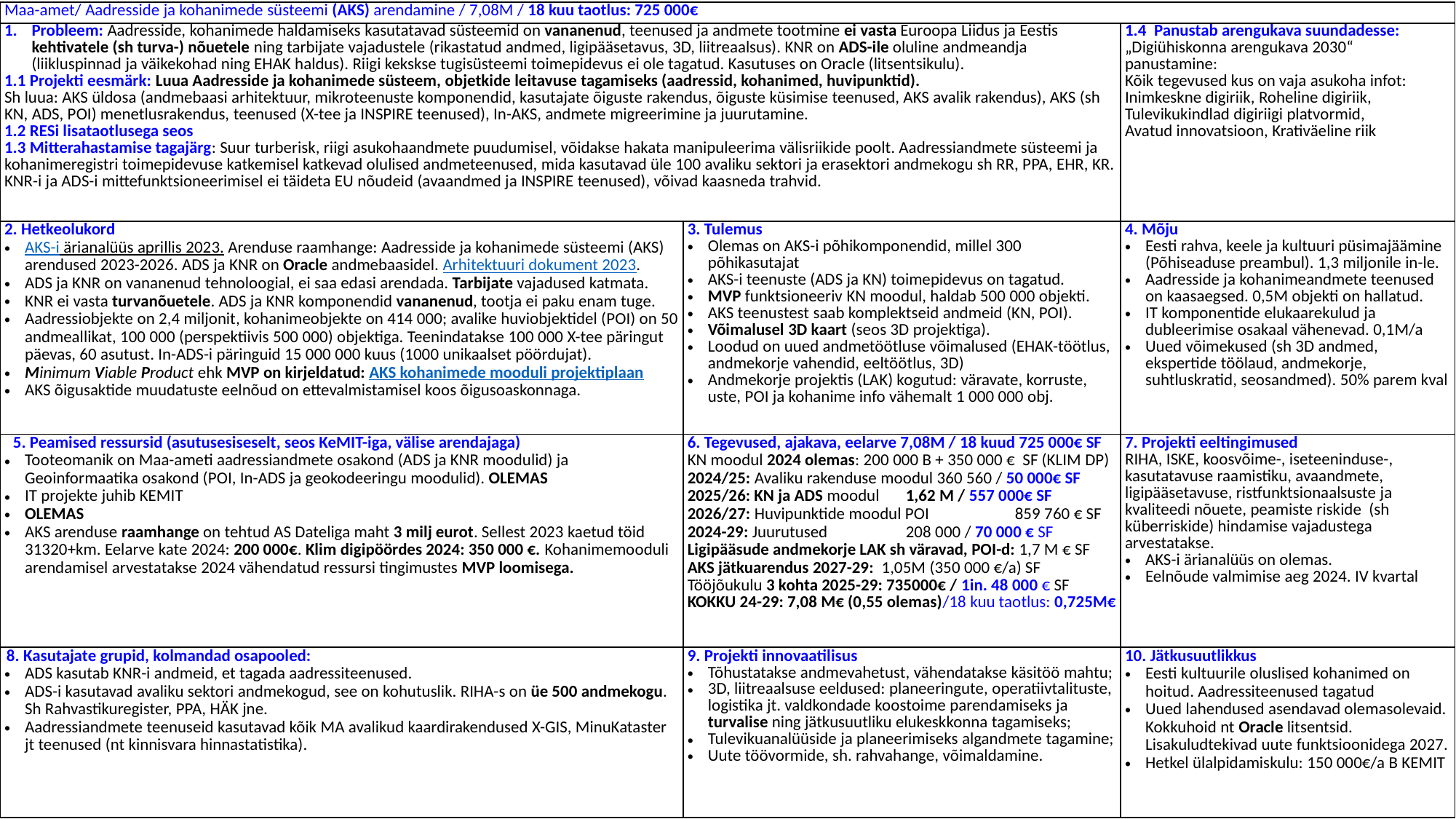

| Maa-amet/ Aadresside ja kohanimede süsteemi (AKS) arendamine / 7,08M / 18 kuu taotlus: 725 000€ |  |  |
| --- | --- | --- |
| Probleem: Aadresside, kohanimede haldamiseks kasutatavad süsteemid on vananenud, teenused ja andmete tootmine ei vasta Euroopa Liidus ja Eestis kehtivatele (sh turva-) nõuetele ning tarbijate vajadustele (rikastatud andmed, ligipääsetavus, 3D, liitreaalsus). KNR on ADS-ile oluline andmeandja (liikluspinnad ja väikekohad ning EHAK haldus). Riigi kekskse tugisüsteemi toimepidevus ei ole tagatud. Kasutuses on Oracle (litsentsikulu). 1.1 Projekti eesmärk: Luua Aadresside ja kohanimede süsteem, objetkide leitavuse tagamiseks (aadressid, kohanimed, huvipunktid).  Sh luua: AKS üldosa (andmebaasi arhitektuur, mikroteenuste komponendid, kasutajate õiguste rakendus, õiguste küsimise teenused, AKS avalik rakendus), AKS (sh KN, ADS, POI) menetlusrakendus, teenused (X-tee ja INSPIRE teenused), In-AKS, andmete migreerimine ja juurutamine. 1.2 RESi lisataotlusega seos 1.3 Mitterahastamise tagajärg: Suur turberisk, riigi asukohaandmete puudumisel, võidakse hakata manipuleerima välisriikide poolt. Aadressiandmete süsteemi ja kohanimeregistri toimepidevuse katkemisel katkevad olulised andmeteenused, mida kasutavad üle 100 avaliku sektori ja erasektori andmekogu sh RR, PPA, EHR, KR. KNR-i ja ADS-i mittefunktsioneerimisel ei täideta EU nõudeid (avaandmed ja INSPIRE teenused), võivad kaasneda trahvid. |  | 1.4  Panustab arengukava suundadesse:  „Digiühiskonna arengukava 2030“ panustamine:  Kõik tegevused kus on vaja asukoha infot: Inimkeskne digiriik, Roheline digiriik, Tulevikukindlad digiriigi platvormid, Avatud innovatsioon, Krativäeline riik |
| 2. Hetkeolukord  AKS-i ärianalüüs aprillis 2023. Arenduse raamhange: Aadresside ja kohanimede süsteemi (AKS) arendused 2023-2026. ADS ja KNR on Oracle andmebaasidel. Arhitektuuri dokument 2023. ADS ja KNR on vananenud tehnoloogial, ei saa edasi arendada. Tarbijate vajadused katmata. KNR ei vasta turvanõuetele. ADS ja KNR komponendid vananenud, tootja ei paku enam tuge. Aadressiobjekte on 2,4 miljonit, kohanimeobjekte on 414 000; avalike huviobjektidel (POI) on 50 andmeallikat, 100 000 (perspektiivis 500 000) objektiga. Teenindatakse 100 000 X-tee päringut päevas, 60 asutust. In-ADS-i päringuid 15 000 000 kuus (1000 unikaalset pöördujat). Minimum Viable Product ehk MVP on kirjeldatud: AKS kohanimede mooduli projektiplaan AKS õigusaktide muudatuste eelnõud on ettevalmistamisel koos õigusoaskonnaga. | 3. Tulemus Olemas on AKS-i põhikomponendid, millel 300 põhikasutajat AKS-i teenuste (ADS ja KN) toimepidevus on tagatud. MVP funktsioneeriv KN moodul, haldab 500 000 objekti. AKS teenustest saab komplektseid andmeid (KN, POI). Võimalusel 3D kaart (seos 3D projektiga). Loodud on uued andmetöötluse võimalused (EHAK-töötlus, andmekorje vahendid, eeltöötlus, 3D) Andmekorje projektis (LAK) kogutud: väravate, korruste, uste, POI ja kohanime info vähemalt 1 000 000 obj. | 4. Mõju Eesti rahva, keele ja kultuuri püsimajäämine (Põhiseaduse preambul). 1,3 miljonile in-le. Aadresside ja kohanimeandmete teenused on kaasaegsed. 0,5M objekti on hallatud. IT komponentide elukaarekulud ja dubleerimise osakaal vähenevad. 0,1M/a Uued võimekused (sh 3D andmed, ekspertide töölaud, andmekorje, suhtluskratid, seosandmed). 50% parem kval |
| 5. Peamised ressursid (asutusesiseselt, seos KeMIT-iga, välise arendajaga) Tooteomanik on Maa-ameti aadressiandmete osakond (ADS ja KNR moodulid) ja Geoinformaatika osakond (POI, In-ADS ja geokodeeringu moodulid). OLEMAS IT projekte juhib KEMIT  OLEMAS AKS arenduse raamhange on tehtud AS Dateliga maht 3 milj eurot. Sellest 2023 kaetud töid  31320+km. Eelarve kate 2024: 200 000€. Klim digipöördes 2024: 350 000 €. Kohanimemooduli arendamisel arvestatakse 2024 vähendatud ressursi tingimustes MVP loomisega. | 6. Tegevused, ajakava, eelarve 7,08M / 18 kuud 725 000€ SF KN moodul 2024 olemas: 200 000 B + 350 000 €  SF (KLIM DP) 2024/25: Avaliku rakenduse moodul 360 560 / 50 000€ SF 2025/26: KN ja ADS moodul 1,62 M / 557 000€ SF 2026/27: Huvipunktide moodul POI 859 760 € SF 2024-29: Juurutused 208 000 / 70 000 € SF Ligipääsude andmekorje LAK sh väravad, POI-d: 1,7 M € SF AKS jätkuarendus 2027-29:  1,05M (350 000 €/a) SF Tööjõukulu 3 kohta 2025-29: 735000€ / 1in. 48 000 € SF KOKKU 24-29: 7,08 M€ (0,55 olemas)/18 kuu taotlus: 0,725M€ | 7. Projekti eeltingimused RIHA, ISKE, koosvõime-, iseteeninduse-, kasutatavuse raamistiku, avaandmete, ligipääsetavuse, ristfunktsionaalsuste ja kvaliteedi nõuete, peamiste riskide  (sh küberriskide) hindamise vajadustega arvestatakse.  AKS-i ärianalüüs on olemas.  Eelnõude valmimise aeg 2024. IV kvartal |
| 8. Kasutajate grupid, kolmandad osapooled: ADS kasutab KNR-i andmeid, et tagada aadressiteenused. ADS-i kasutavad avaliku sektori andmekogud, see on kohutuslik. RIHA-s on üe 500 andmekogu. Sh Rahvastikuregister, PPA, HÄK jne. Aadressiandmete teenuseid kasutavad kõik MA avalikud kaardirakendused X-GIS, MinuKataster jt teenused (nt kinnisvara hinnastatistika). | 9. Projekti innovaatilisus Tõhustatakse andmevahetust, vähendatakse käsitöö mahtu; 3D, liitreaalsuse eeldused: planeeringute, operatiivtalituste, logistika jt. valdkondade koostoime parendamiseks ja turvalise ning jätkusuutliku elukeskkonna tagamiseks; Tulevikuanalüüside ja planeerimiseks algandmete tagamine; Uute töövormide, sh. rahvahange, võimaldamine. | 10. Jätkusuutlikkus Eesti kultuurile oluslised kohanimed on hoitud. Aadressiteenused tagatud Uued lahendused asendavad olemasolevaid. Kokkuhoid nt Oracle litsentsid. Lisakuludtekivad uute funktsioonidega 2027. Hetkel ülalpidamiskulu: 150 000€/a B KEMIT |